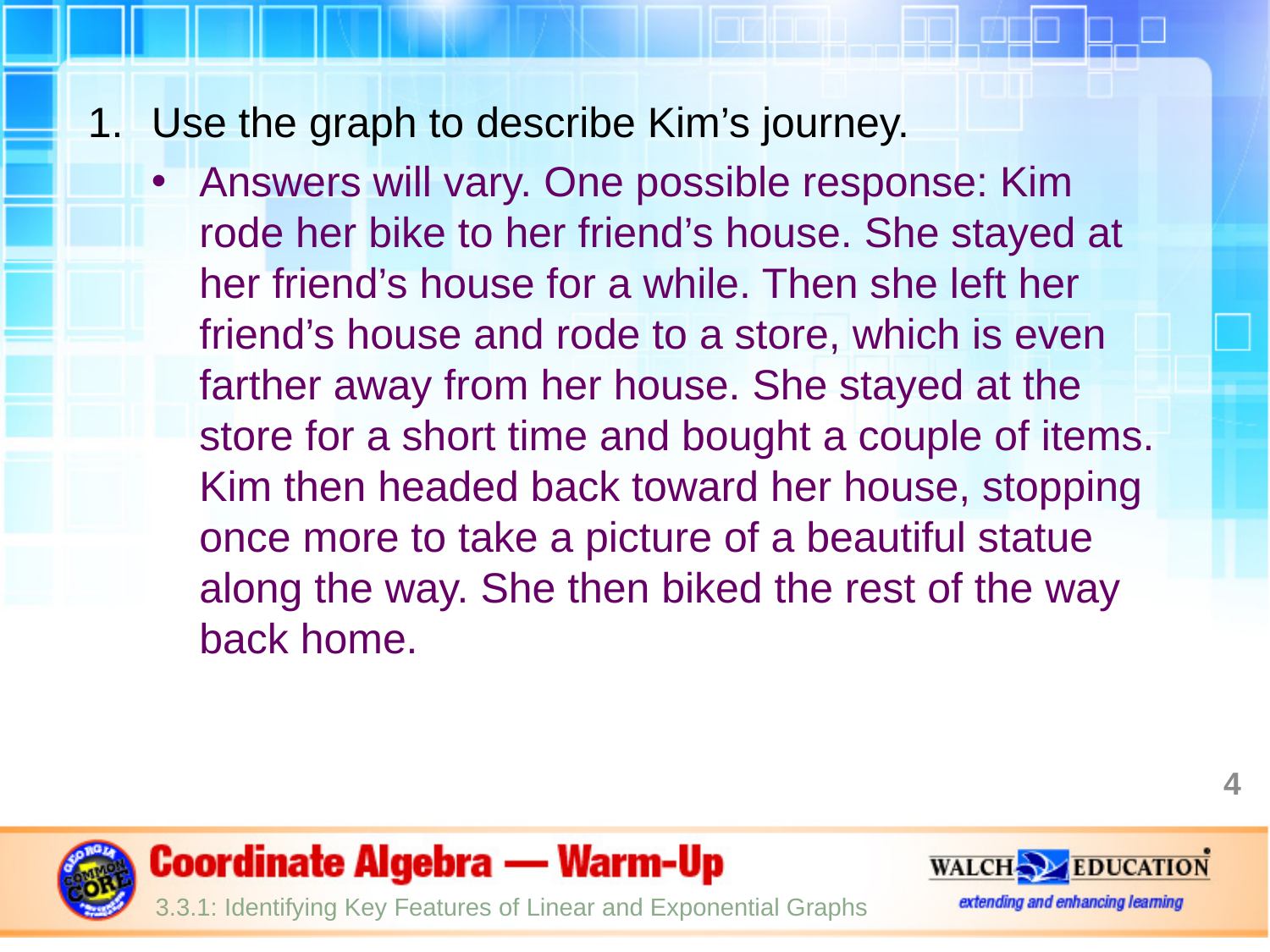

Use the graph to describe Kim’s journey.
Answers will vary. One possible response: Kim rode her bike to her friend’s house. She stayed at her friend’s house for a while. Then she left her friend’s house and rode to a store, which is even farther away from her house. She stayed at the store for a short time and bought a couple of items. Kim then headed back toward her house, stopping once more to take a picture of a beautiful statue along the way. She then biked the rest of the way back home.

4

3.3.1: Identifying Key Features of Linear and Exponential Graphs